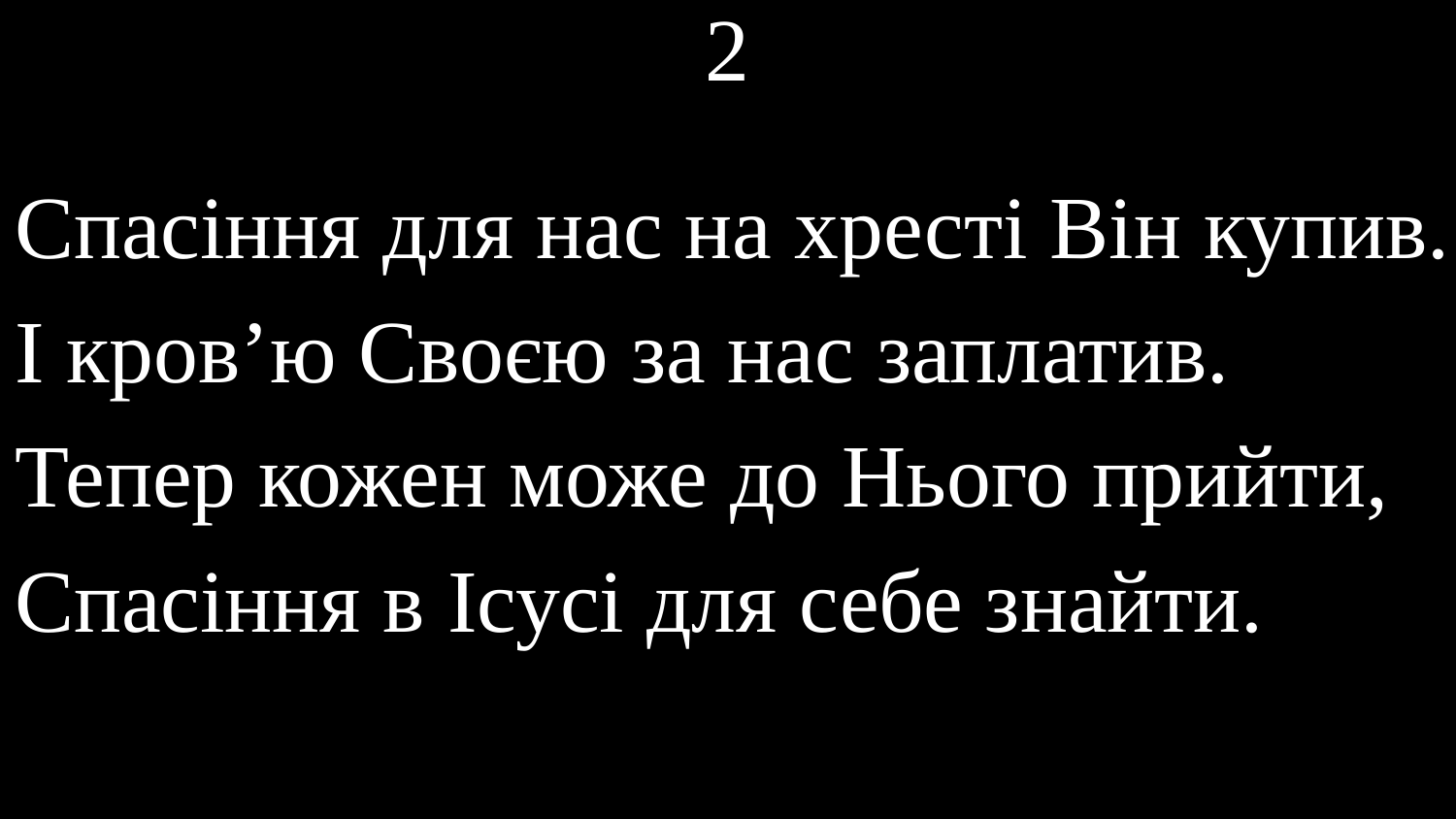

Спасіння для нас на хресті Він купив.
І кров’ю Своєю за нас заплатив.
Тепер кожен може до Нього прийти,
Спасіння в Ісусі для себе знайти.
# 2